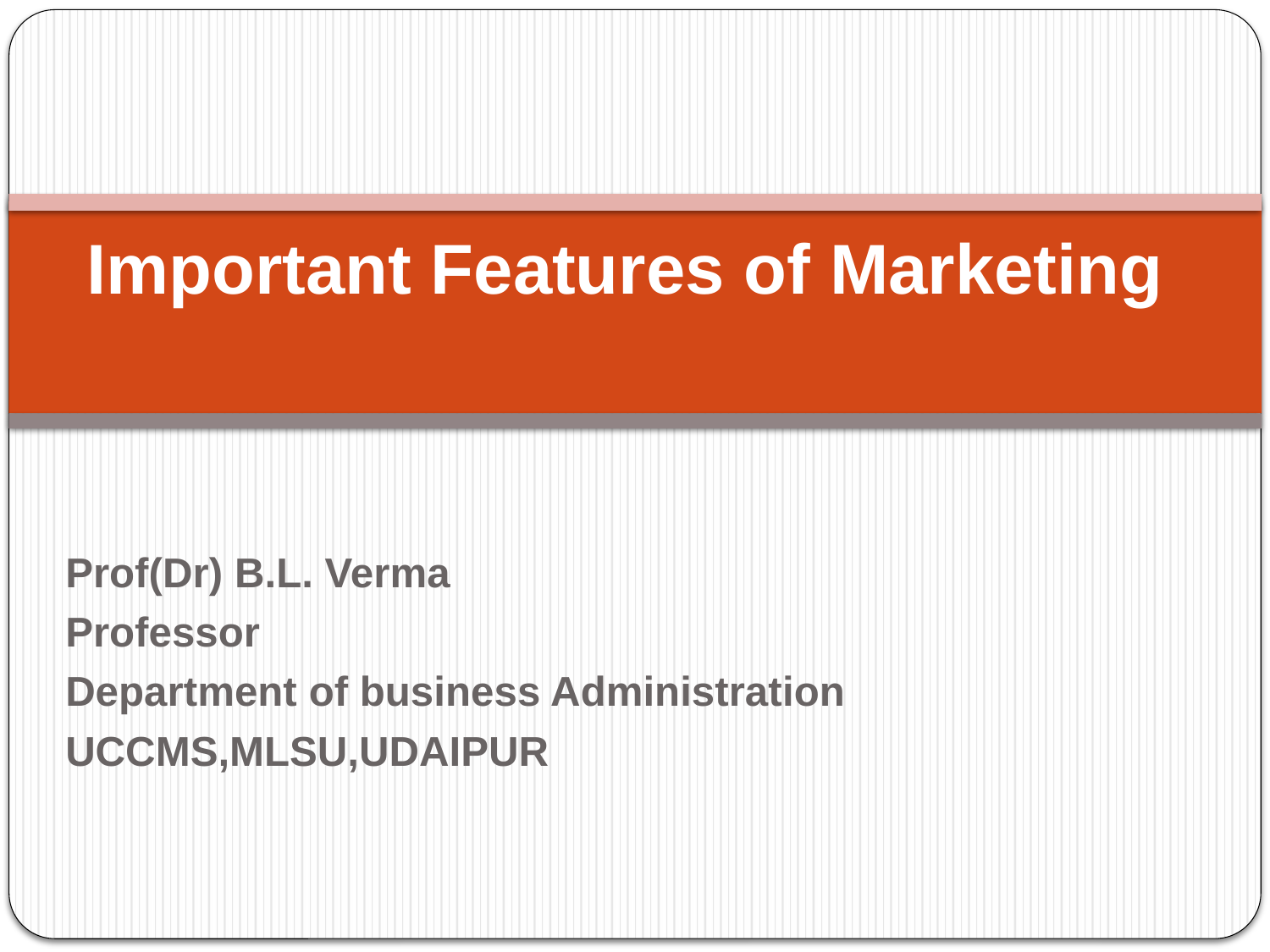

# Important Features of Marketing
Prof(Dr) B.L. Verma
Professor
Department of business Administration
UCCMS,MLSU,UDAIPUR